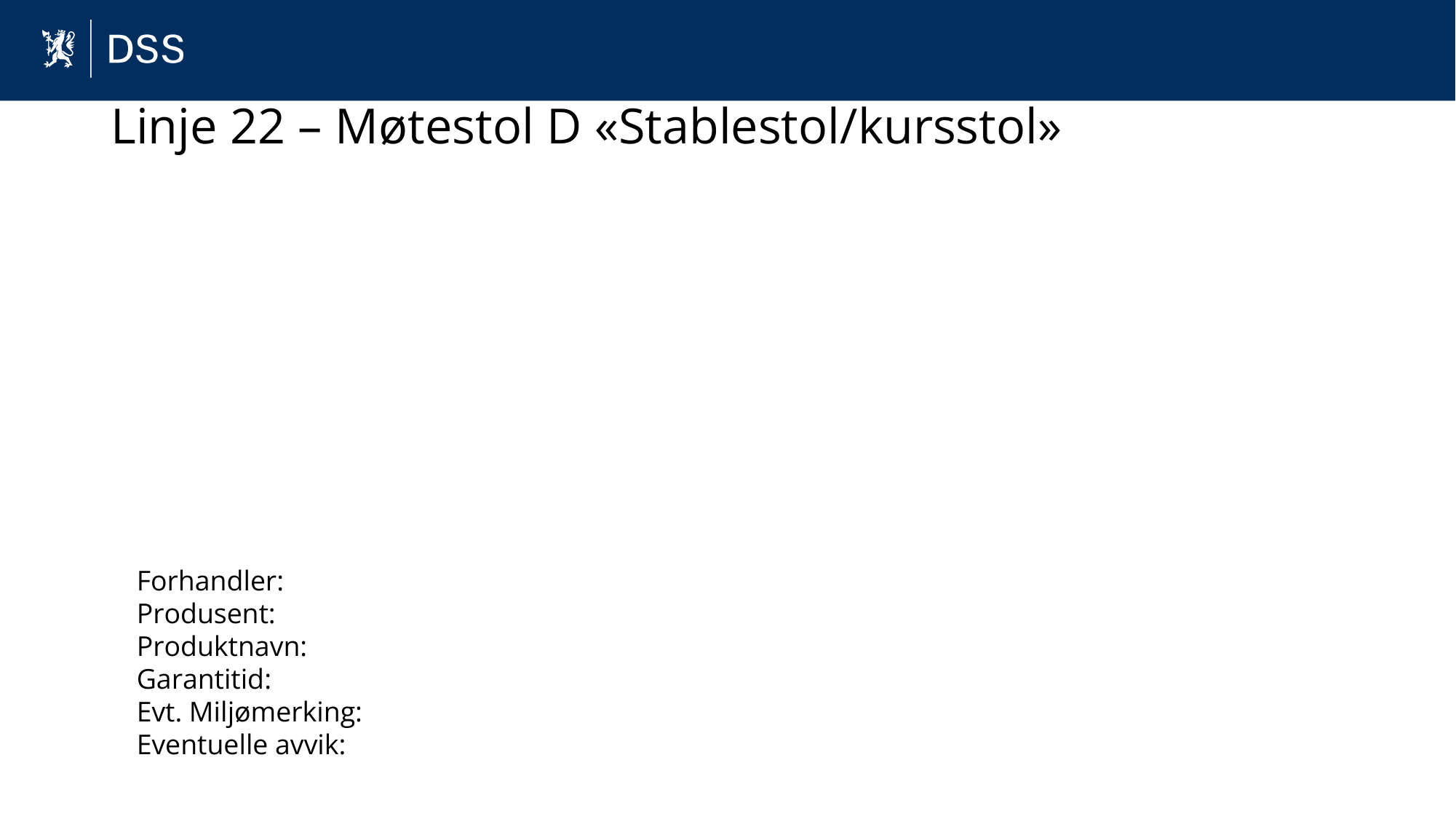

# Linje 22 – Møtestol D «Stablestol/kursstol»
Forhandler:
Produsent:
Produktnavn:
Garantitid:
Evt. Miljømerking:
Eventuelle avvik: